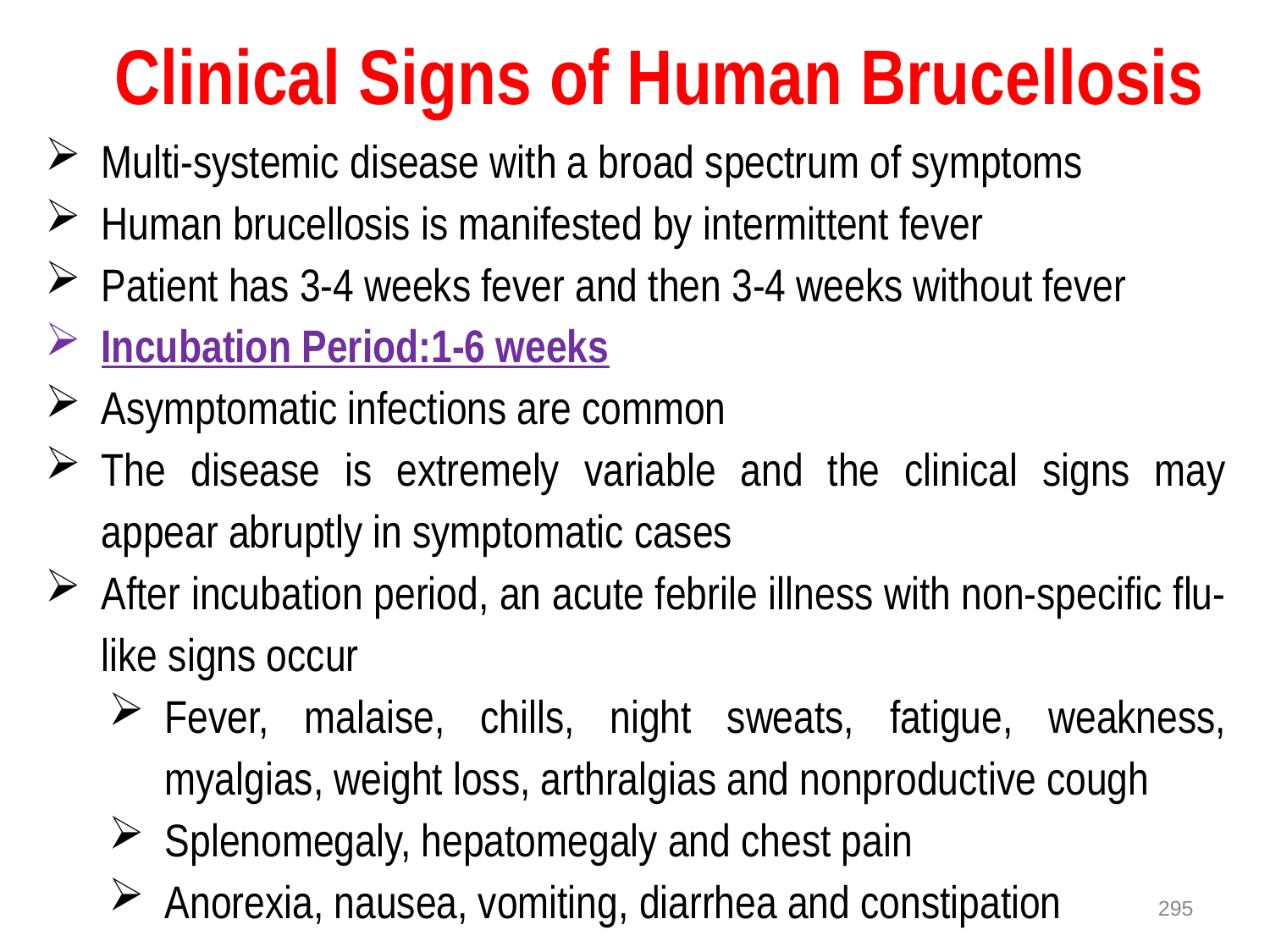

Clinical Signs of Human Brucellosis
Multi-systemic disease with a broad spectrum of symptoms
Human brucellosis is manifested by intermittent fever
Patient has 3-4 weeks fever and then 3-4 weeks without fever
Incubation Period:1-6 weeks
Asymptomatic infections are common
The disease is extremely variable and the clinical signs may appear abruptly in symptomatic cases
After incubation period, an acute febrile illness with non-specific flu-like signs occur
Fever, malaise, chills, night sweats, fatigue, weakness, myalgias, weight loss, arthralgias and nonproductive cough
Splenomegaly, hepatomegaly and chest pain
Anorexia, nausea, vomiting, diarrhea and constipation

295